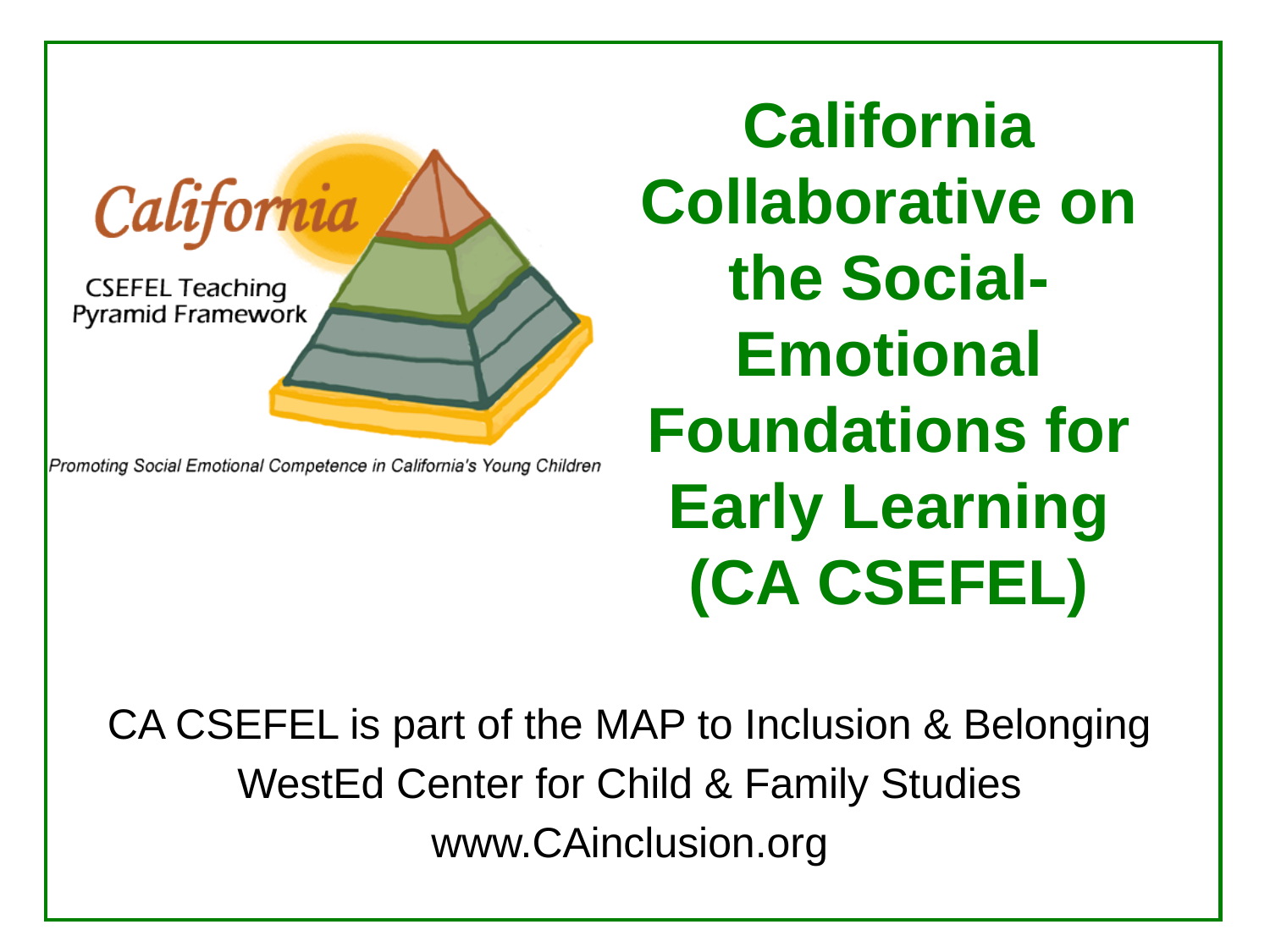

# California Collaborative on the Social-Emotional Foundations for Early Learning (CA CSEFEL)
CA CSEFEL is part of the MAP to Inclusion & Belonging
WestEd Center for Child & Family Studies
www.CAinclusion.org